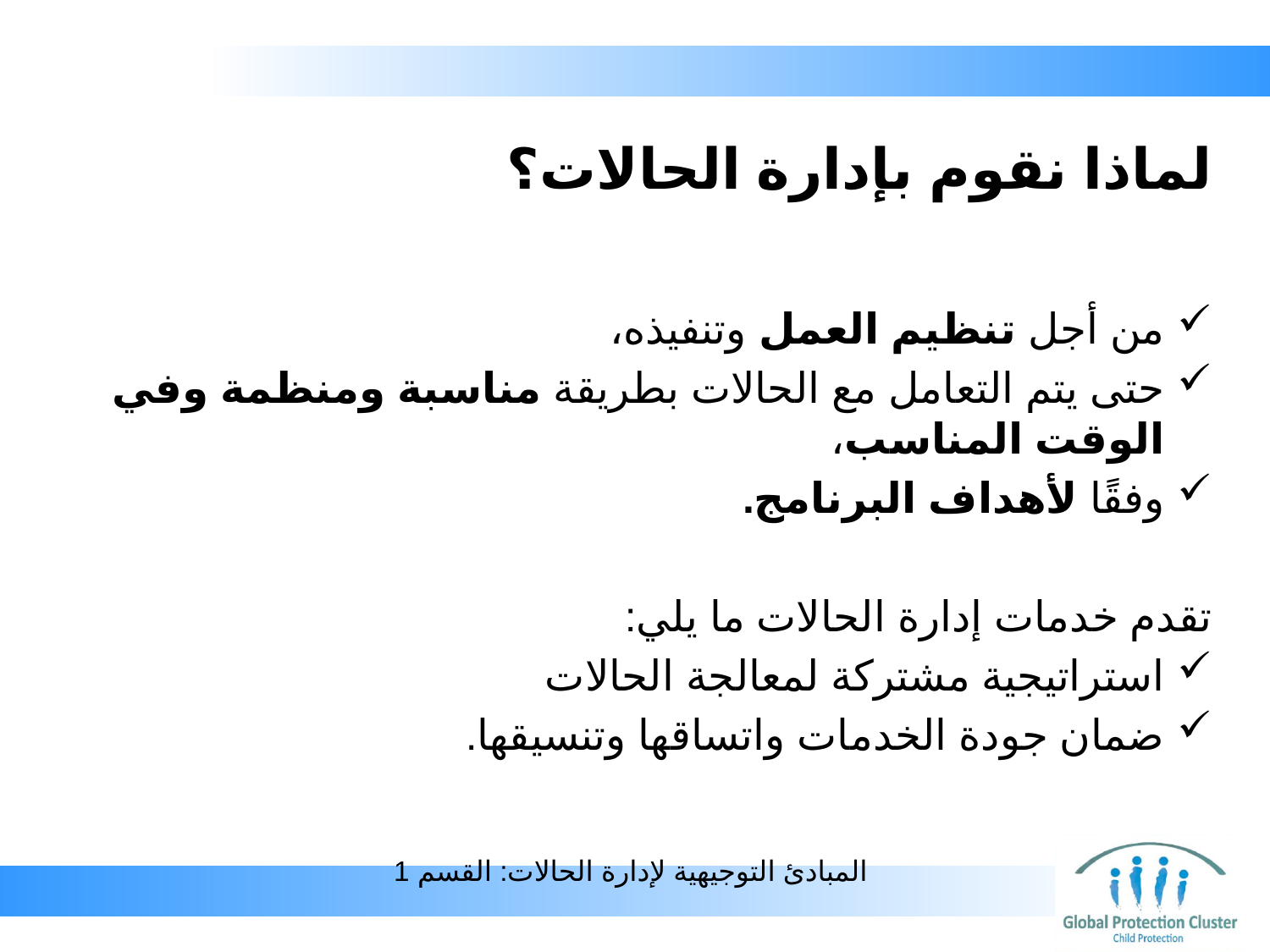

# لماذا نقوم بإدارة الحالات؟

من أجل تنظيم العمل وتنفيذه،
حتى يتم التعامل مع الحالات بطريقة مناسبة ومنظمة وفي الوقت المناسب،
وفقًا لأهداف البرنامج.

تقدم خدمات إدارة الحالات ما يلي:
استراتيجية مشتركة لمعالجة الحالات
ضمان جودة الخدمات واتساقها وتنسيقها.

 المبادئ التوجيهية لإدارة الحالات: القسم 1